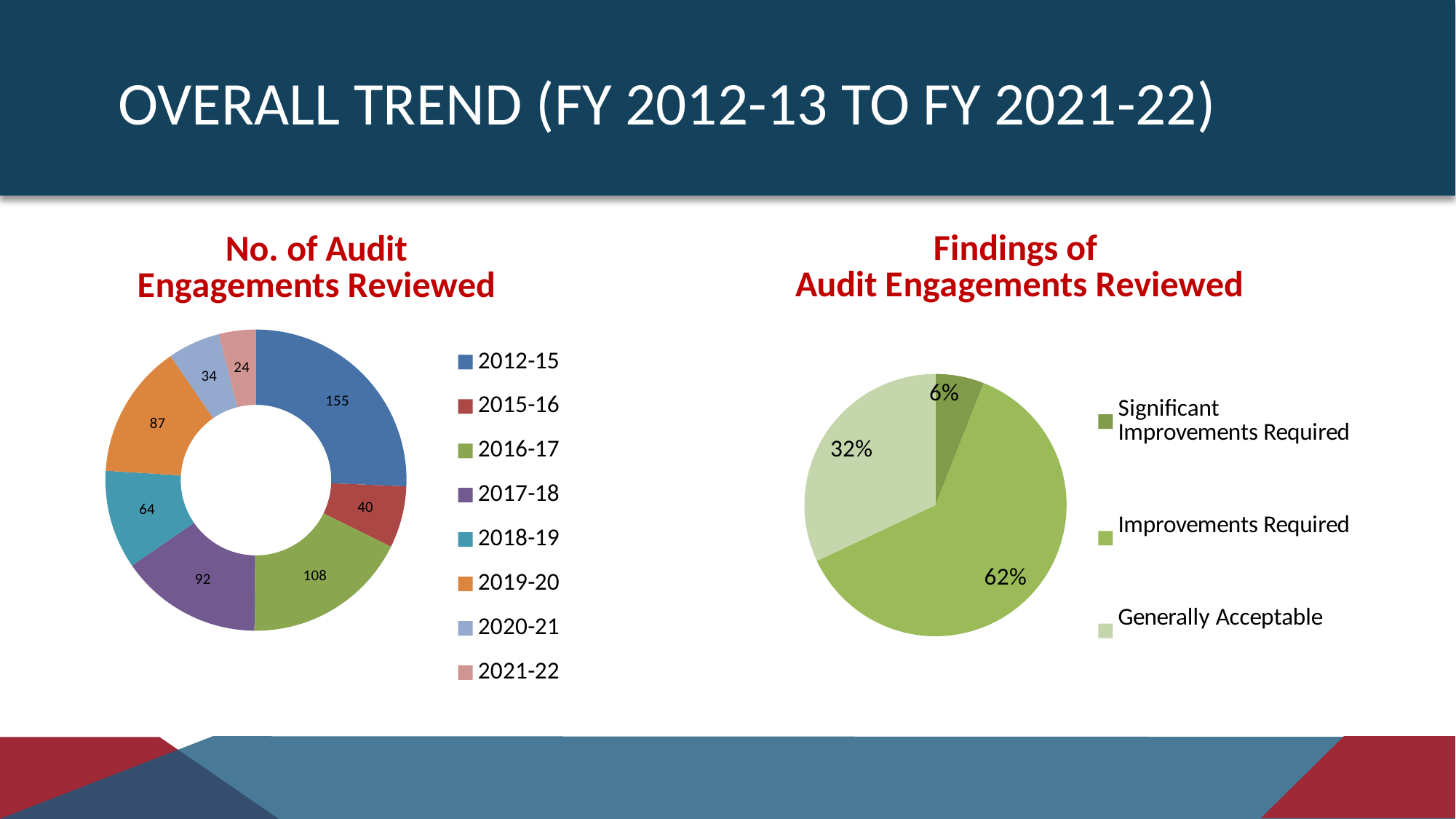

# Overall Trend (FY 2012-13 to FY 2021-22)

### Chart: Number of Audit Engagements Reviewed

| Category |
|---|

### Chart: Findings of Audit Engagements Reviewed

| Category |
|---|

### Chart: No. of Audit Engagements Reviewed

| Category |  |
|---|---|
| 2012-15 | 155.0 |
| 2015-16 | 40.0 |
| 2016-17 | 108.0 |
| 2017-18 | 92.0 |
| 2018-19 | 64.0 |
| 2019-20 | 87.0 |
| 2020-21 | 34.0 |
| 2021-22 | 24.0 |

### Chart: Findings of Audit Engagements Reviewed

| Category |  |
|---|---|
| Significant Improvements Required | 0.06 |
| Improvements Required | 0.62 |
| Generally Acceptable | 0.32 |